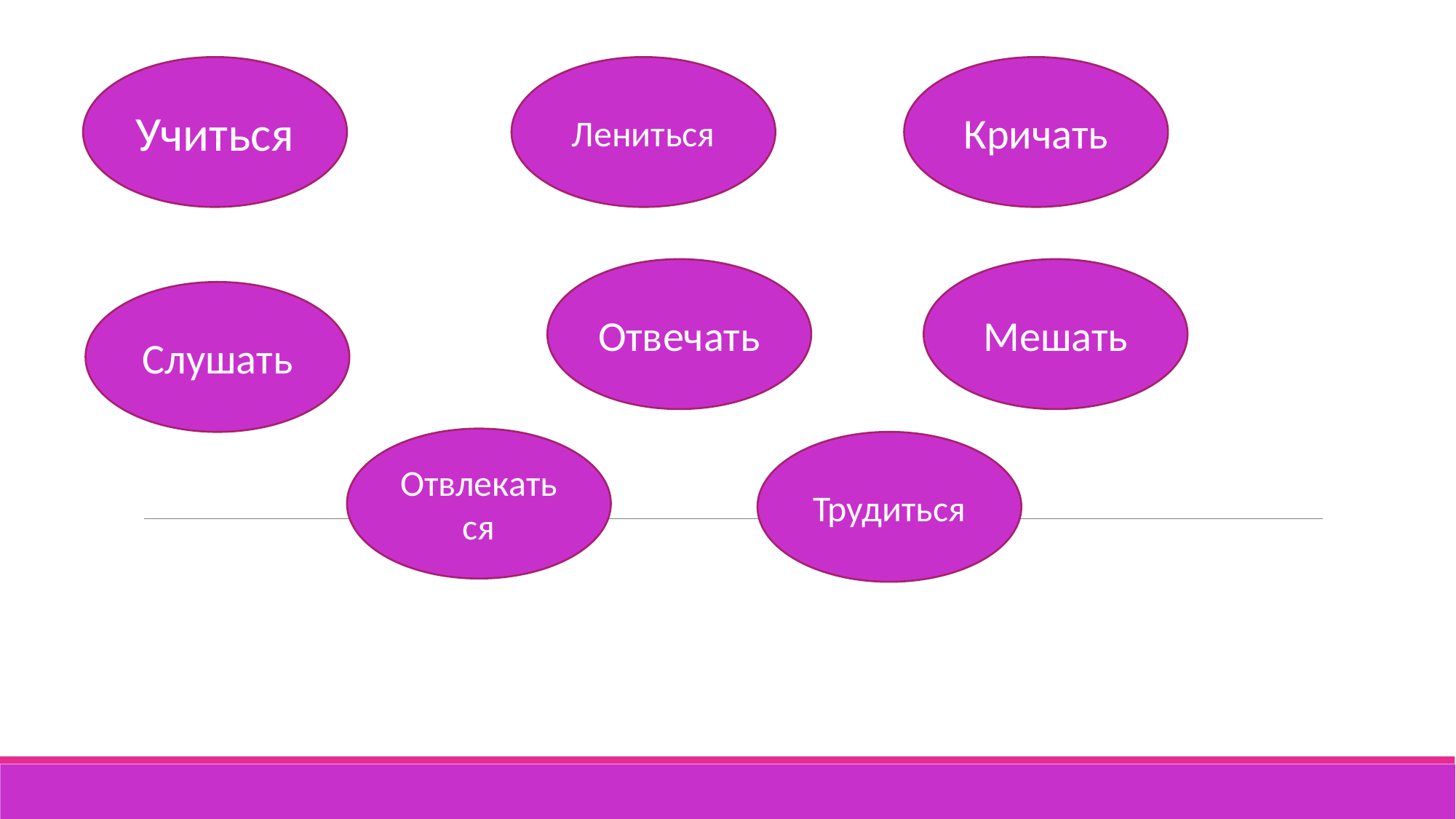

Учиться
Лениться
Кричать
Отвечать
Мешать
Слушать
Отвлекаться
Трудиться